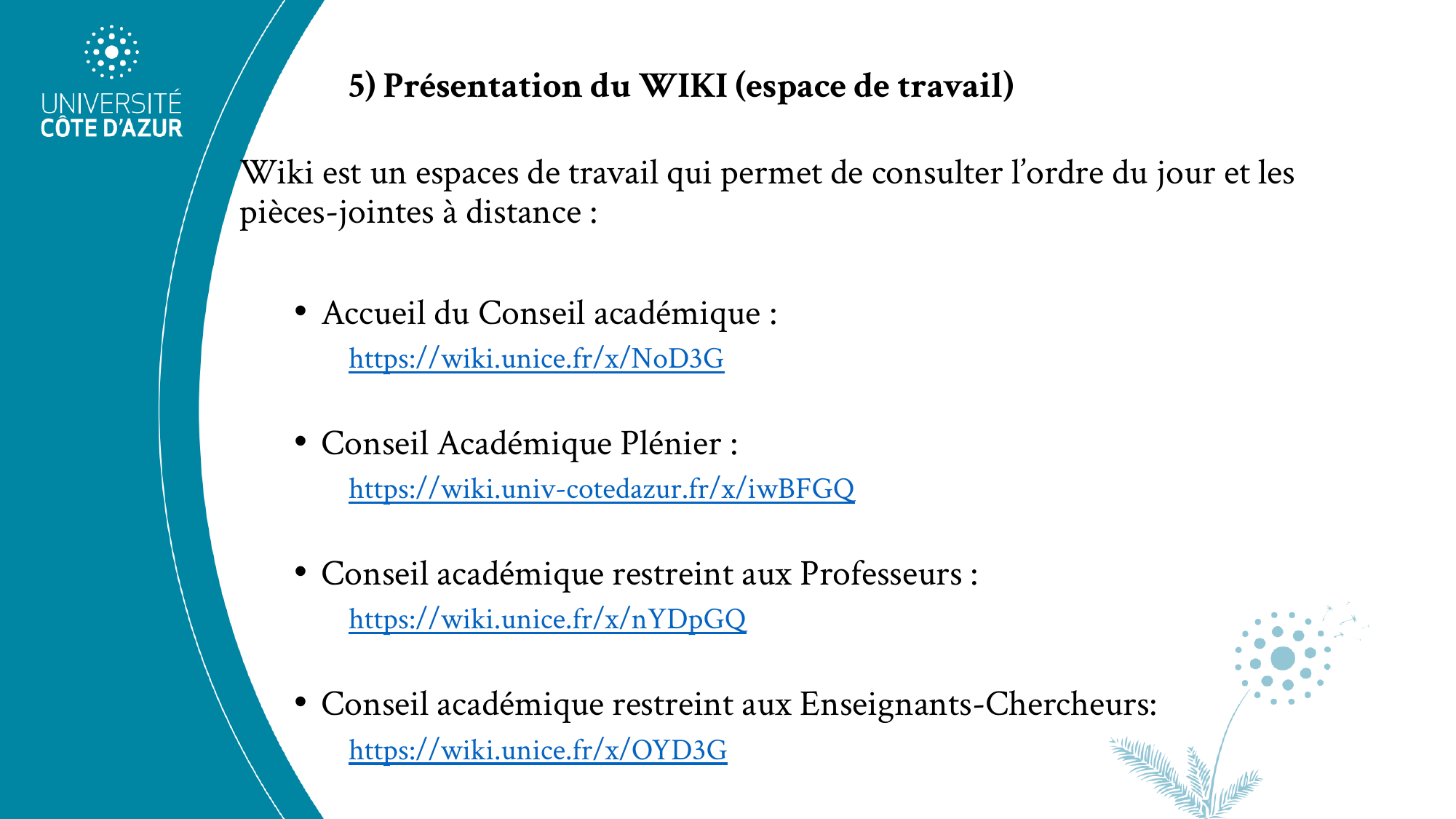

# 5) Présentation du WIKI (espace de travail)
Wiki est un espaces de travail qui permet de consulter l’ordre du jour et les pièces-jointes à distance :

Accueil du Conseil académique :
https://wiki.unice.fr/x/NoD3G

Conseil Académique Plénier :
https://wiki.univ-cotedazur.fr/x/iwBFGQ

Conseil académique restreint aux Professeurs :
https://wiki.unice.fr/x/nYDpGQ

Conseil académique restreint aux Enseignants-Chercheurs:
https://wiki.unice.fr/x/OYD3G